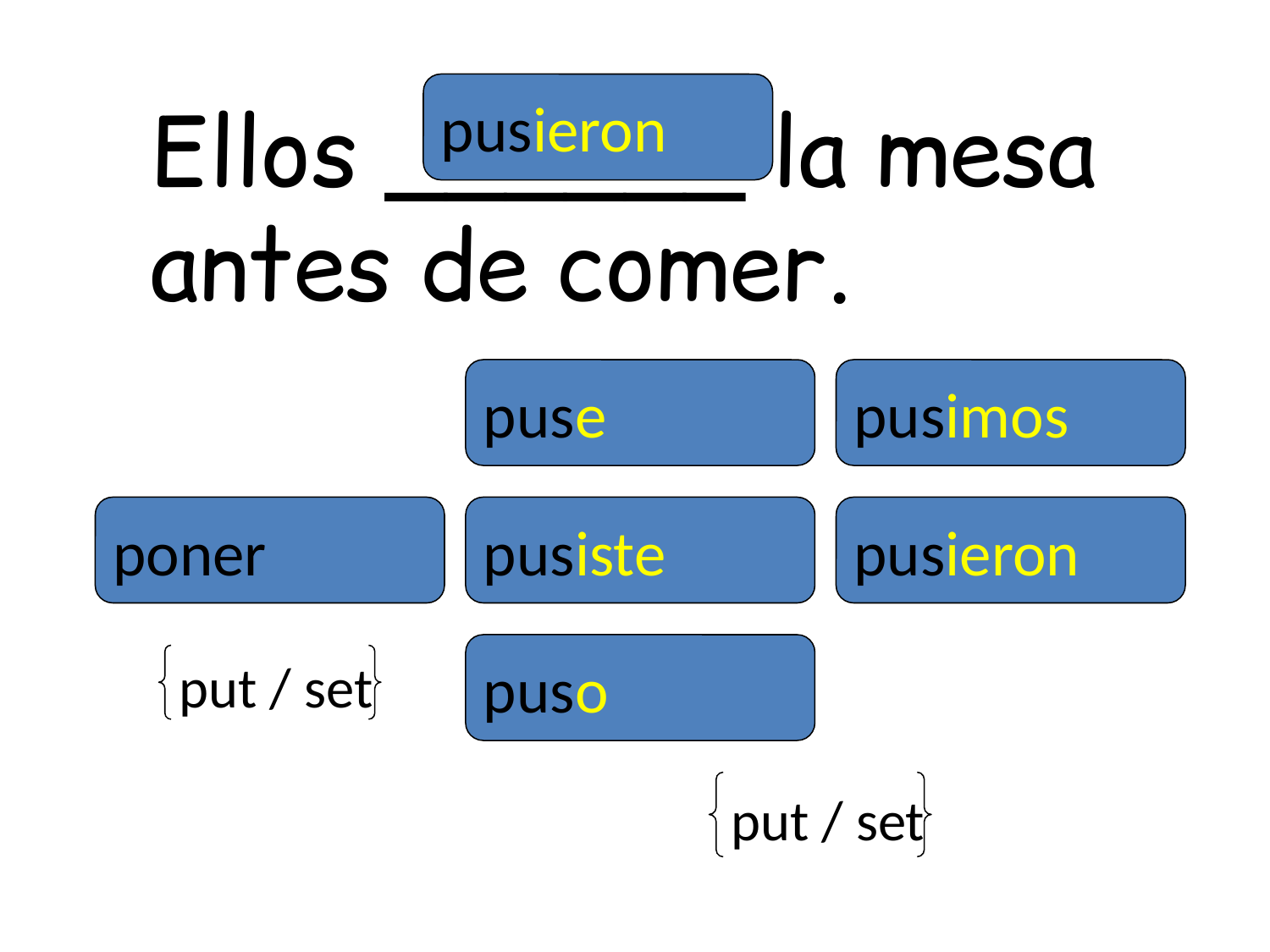

pusieron
Ellos ______ la mesa antes de comer.
puse
pusimos
poner
pusiste
pusieron
puso
put / set
put / set